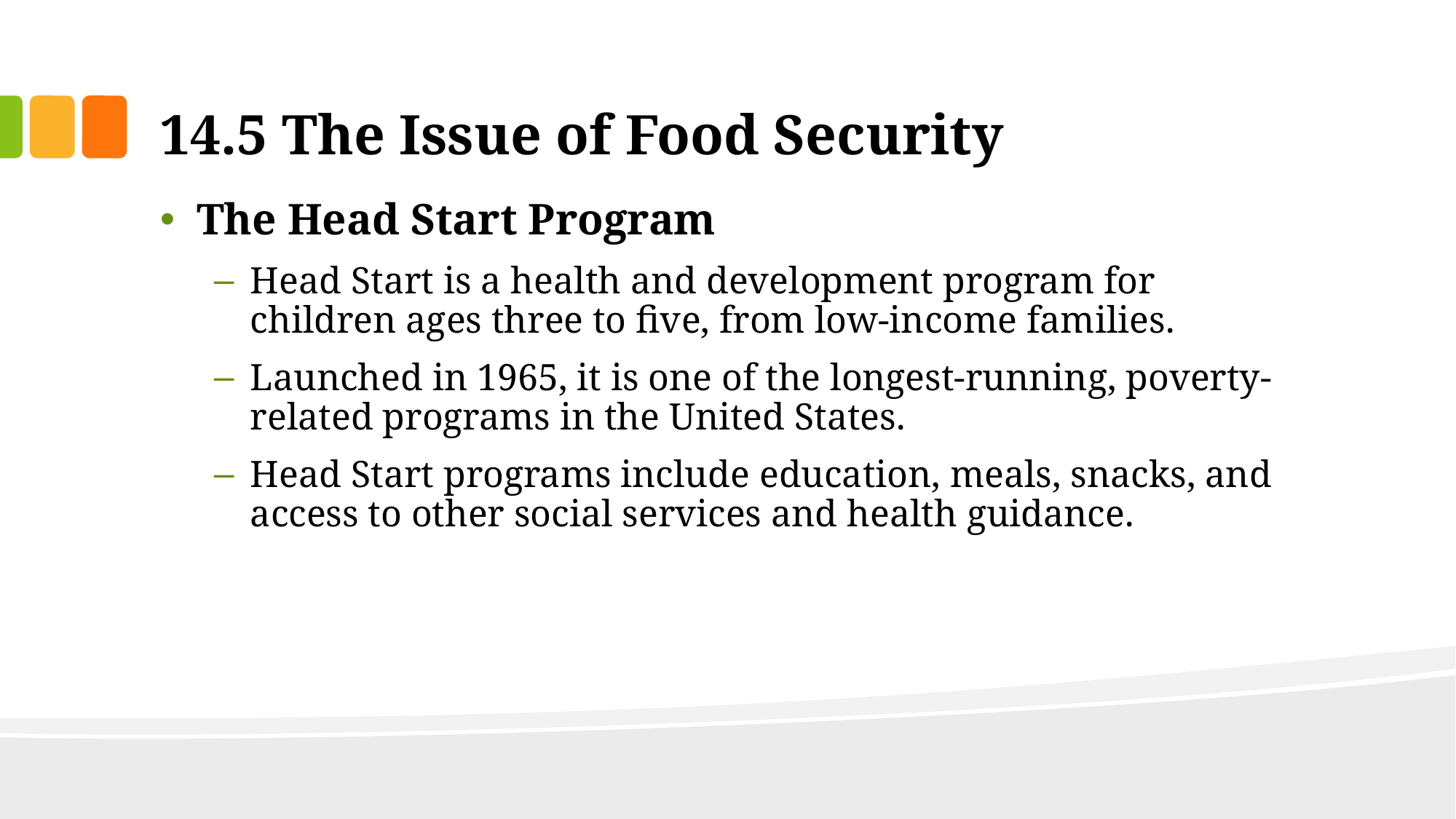

# 14.5 The Issue of Food Security
The Head Start Program
Head Start is a health and development program for children ages three to five, from low-income families.
Launched in 1965, it is one of the longest-running, poverty-related programs in the United States.
Head Start programs include education, meals, snacks, and access to other social services and health guidance.